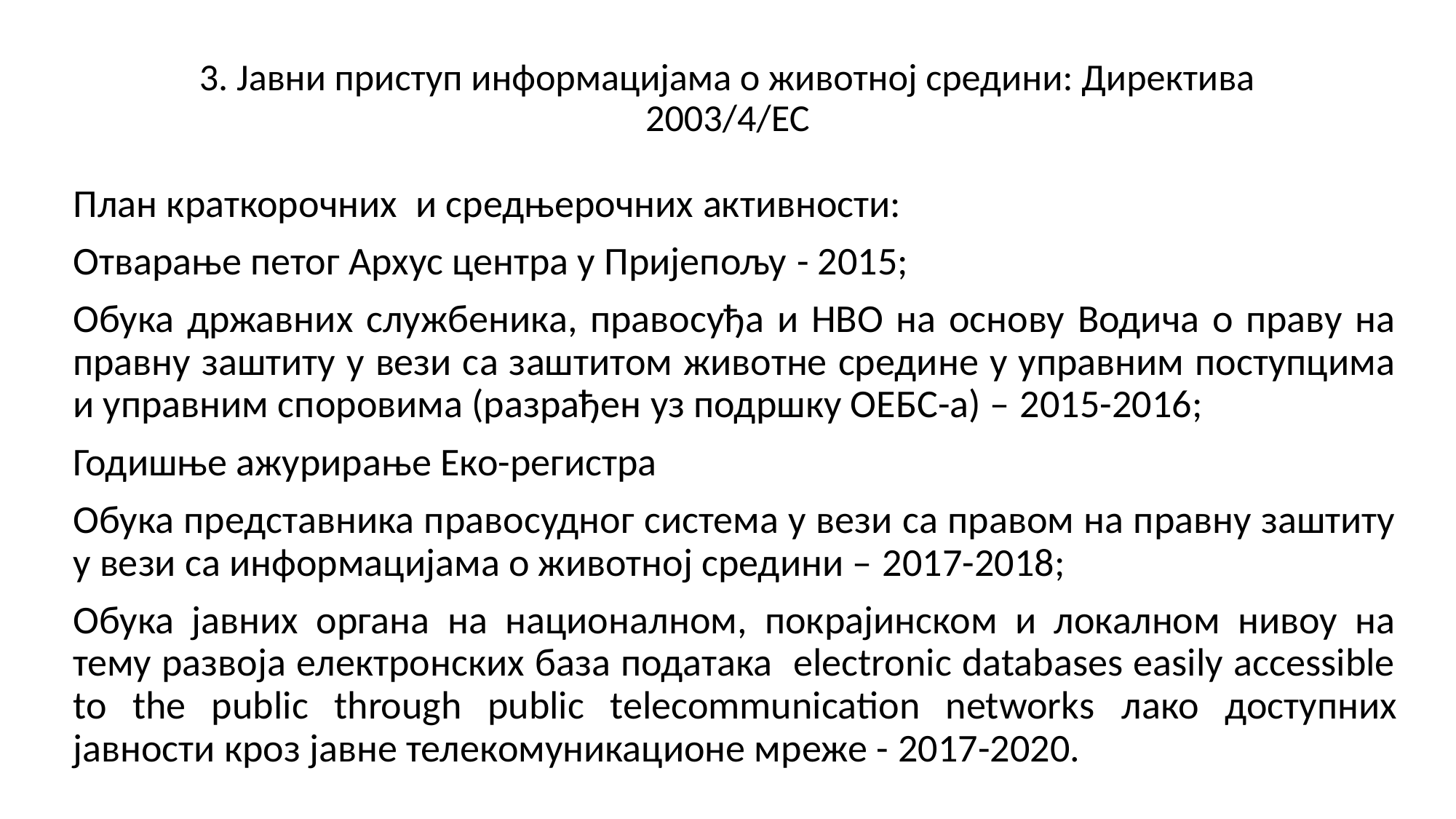

# 3. Јавни приступ информацијама о животној средини: Директива 2003/4/EC
План краткорочних  и средњерочних активности:
Отварање петог Архус центра у Пријепољу - 2015;
Обука државних службеника, правосуђа и НВО на основу Водича о праву на правну заштиту у вези са заштитом животне средине у управним поступцима и управним споровима (разрађен уз подршку ОЕБС-а) – 2015-2016;
Годишње ажурирање Еко-регистра
Обука представника правосудног система у вези са правом на правну заштиту у вези са информацијама о животној средини – 2017-2018;
Обука јавних органа на националном, покрајинском и локалном нивоу на тему развоја електронских база података  electronic databases easily accessible to the public through public telecommunication networks лако доступних јавности кроз јавне телекомуникационе мреже - 2017-2020.